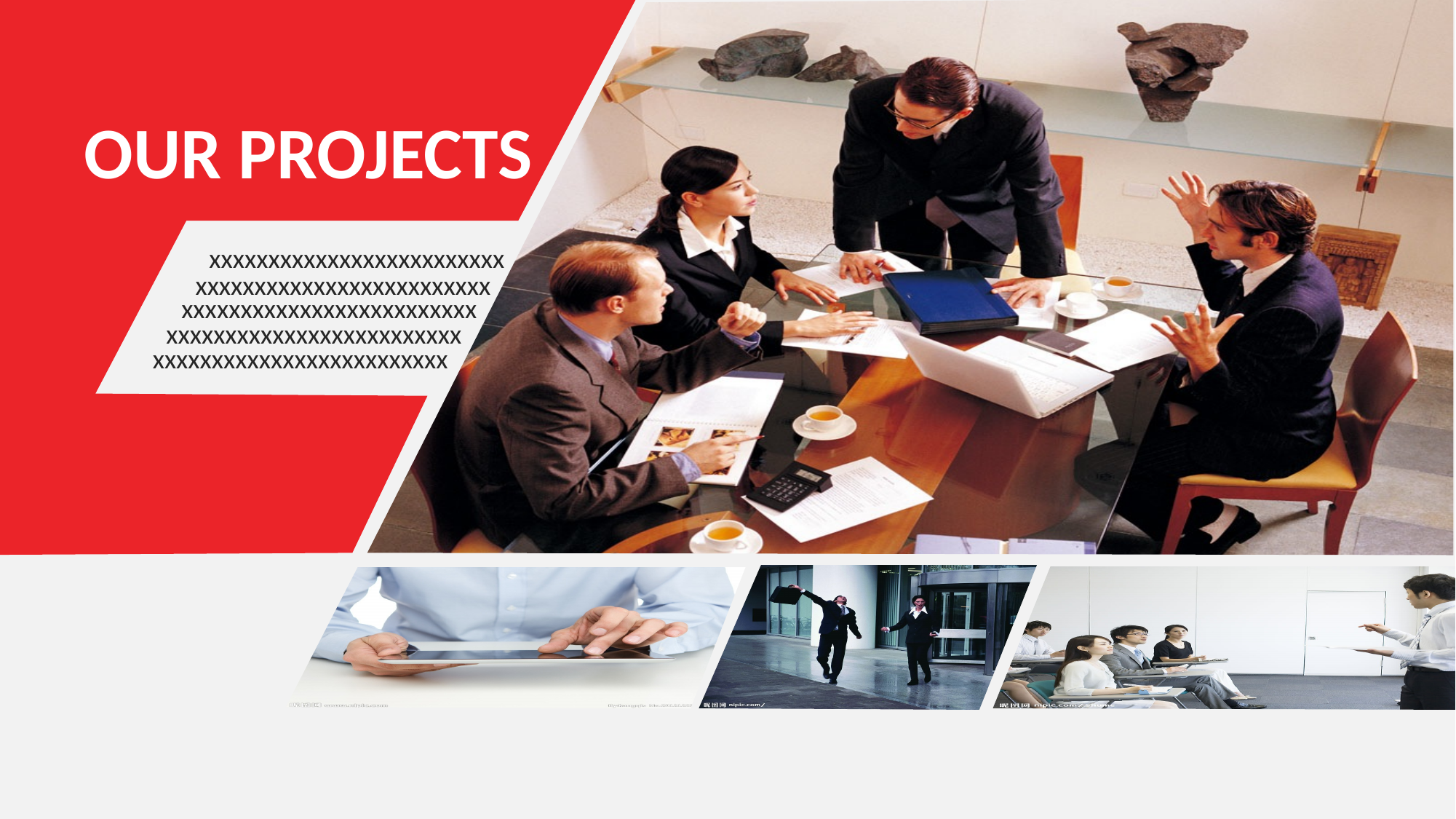

OUR PROJECTS

xxxxxxxxxxxxxxxxxxxxxxxxx
xxxxxxxxxxxxxxxxxxxxxxxxx
xxxxxxxxxxxxxxxxxxxxxxxxx
xxxxxxxxxxxxxxxxxxxxxxxxx
xxxxxxxxxxxxxxxxxxxxxxxxx